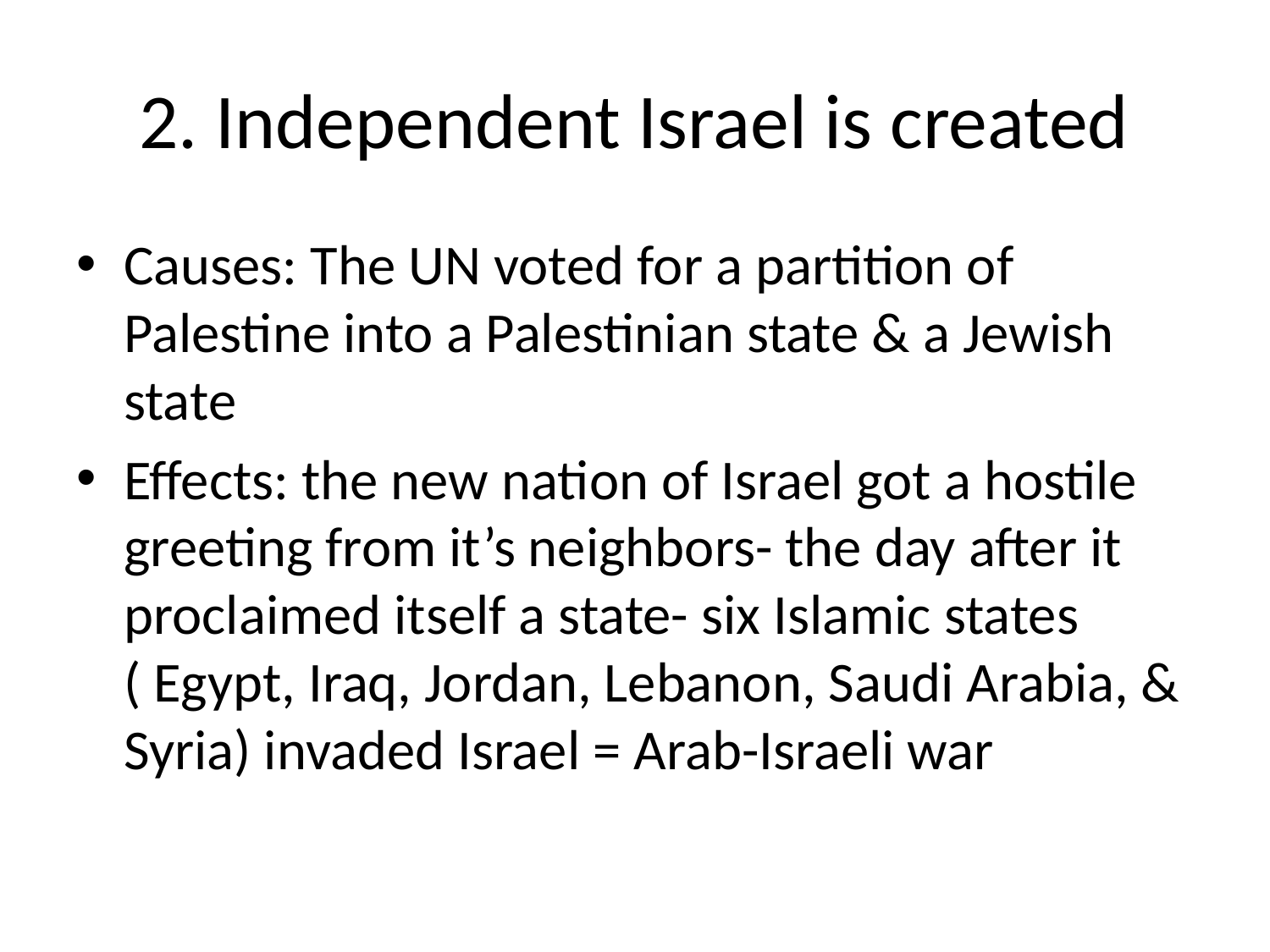

# 2. Independent Israel is created
Causes: The UN voted for a partition of Palestine into a Palestinian state & a Jewish state
Effects: the new nation of Israel got a hostile greeting from it’s neighbors- the day after it proclaimed itself a state- six Islamic states ( Egypt, Iraq, Jordan, Lebanon, Saudi Arabia, & Syria) invaded Israel = Arab-Israeli war